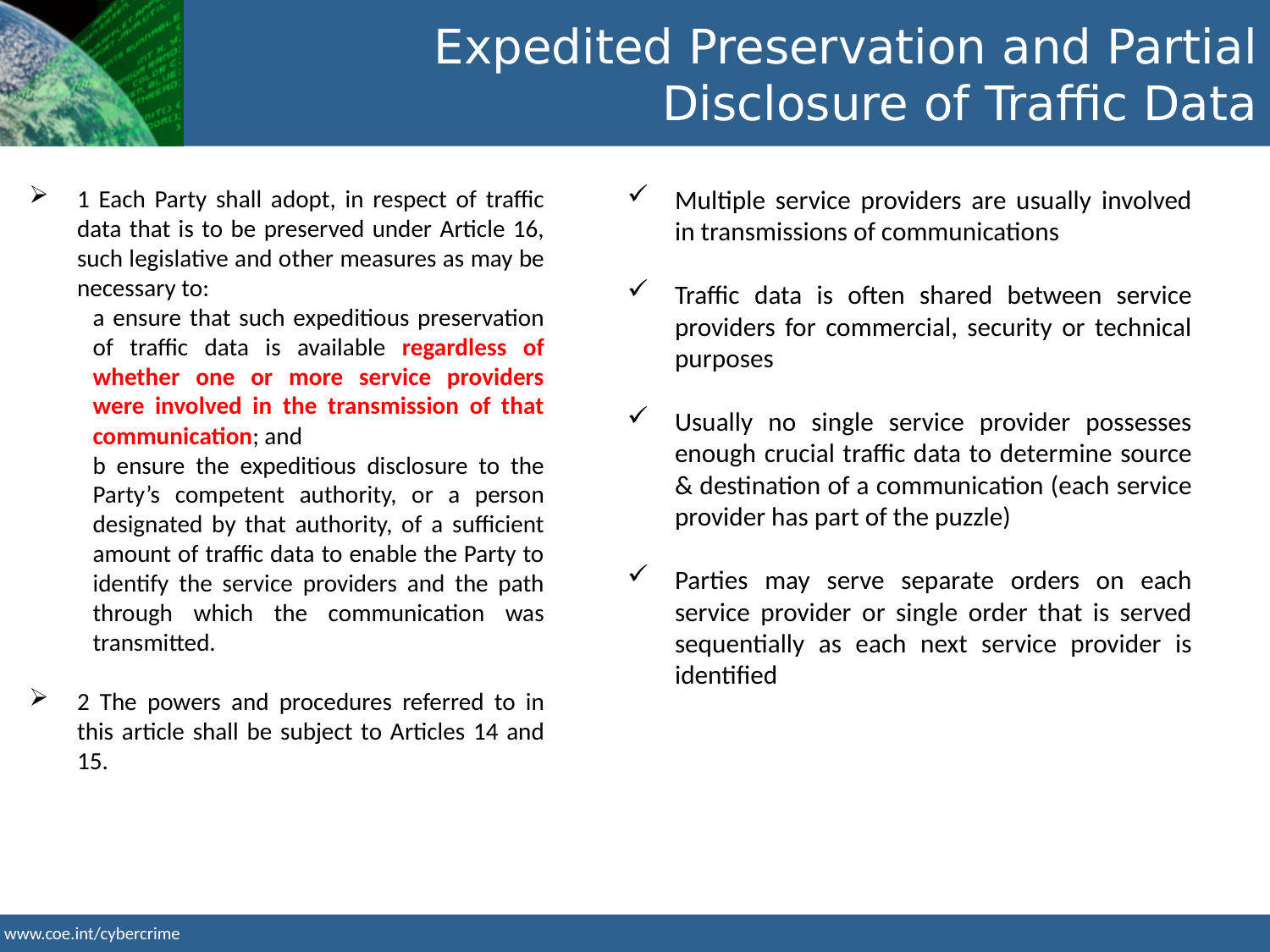

Expedited Preservation and Partial Disclosure of Traffic Data
1 Each Party shall adopt, in respect of traffic data that is to be preserved under Article 16, such legislative and other measures as may be necessary to:
a ensure that such expeditious preservation of traffic data is available regardless of whether one or more service providers were involved in the transmission of that communication; and
b ensure the expeditious disclosure to the Party’s competent authority, or a person designated by that authority, of a sufficient amount of traffic data to enable the Party to identify the service providers and the path through which the communication was transmitted.

2 The powers and procedures referred to in this article shall be subject to Articles 14 and 15.
Multiple service providers are usually involved in transmissions of communications

Traffic data is often shared between service providers for commercial, security or technical purposes

Usually no single service provider possesses enough crucial traffic data to determine source & destination of a communication (each service provider has part of the puzzle)

Parties may serve separate orders on each service provider or single order that is served sequentially as each next service provider is identified